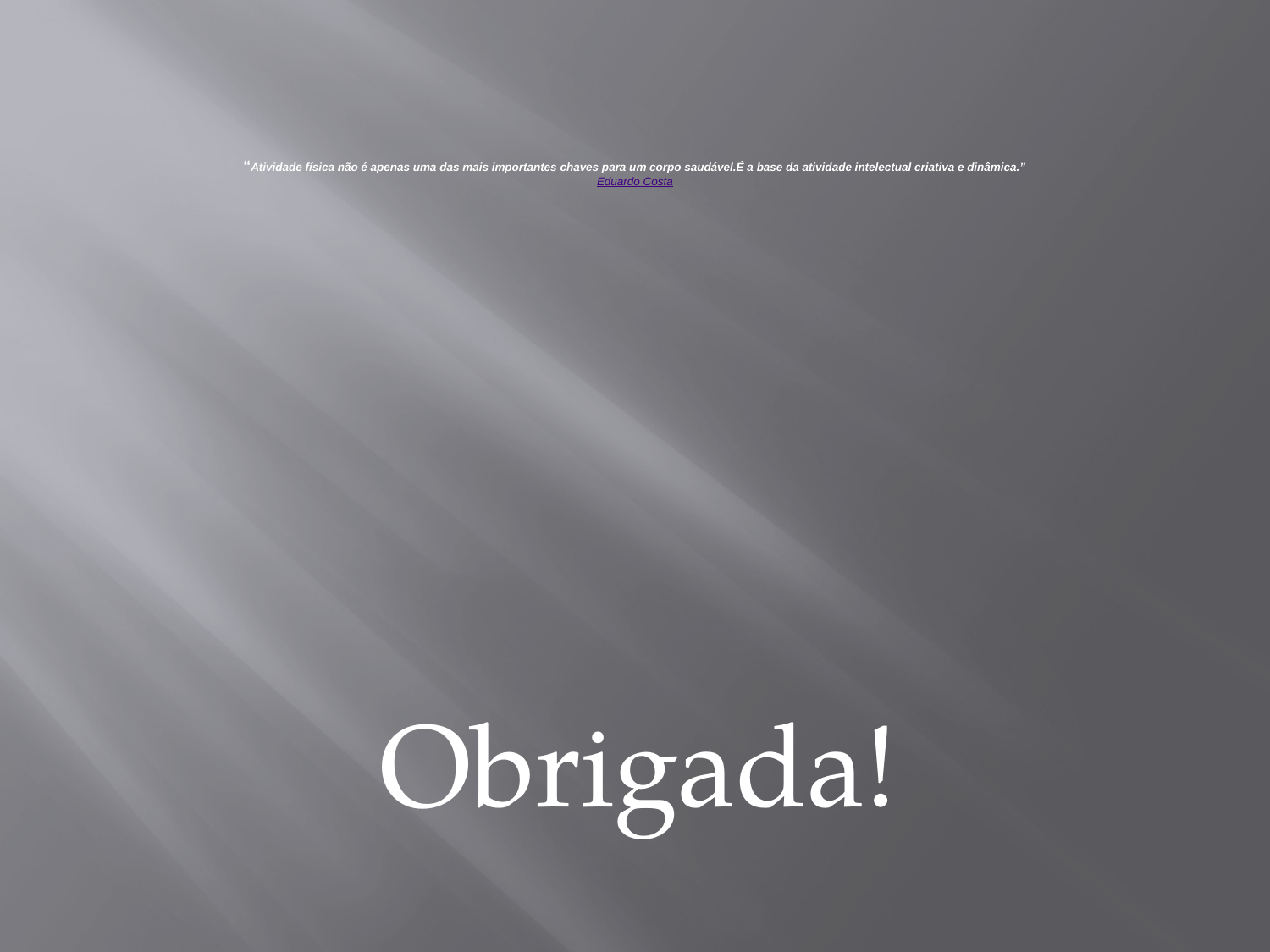

# “Atividade física não é apenas uma das mais importantes chaves para um corpo saudável.É a base da atividade intelectual criativa e dinâmica.” Eduardo Costa
Obrigada!